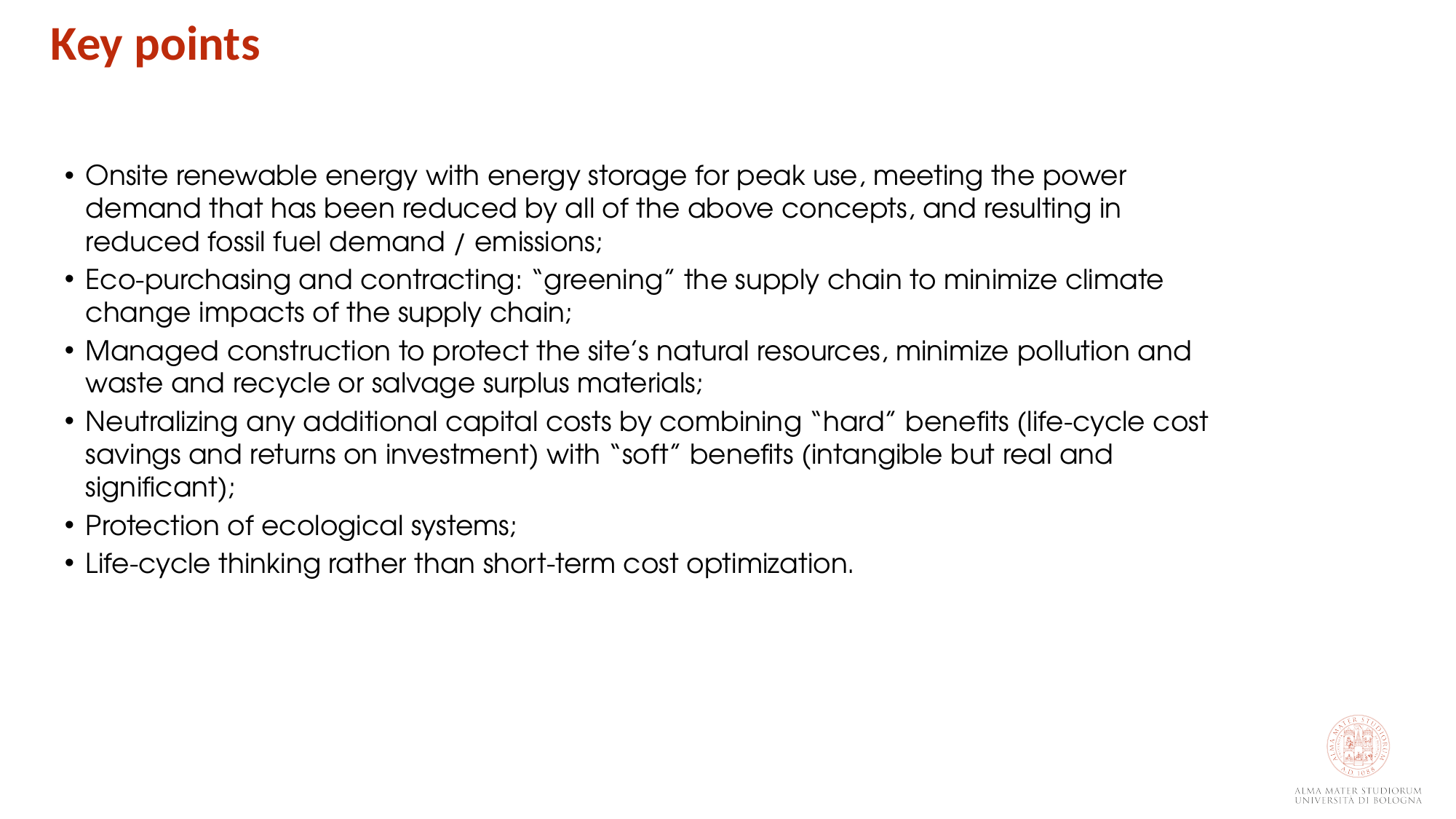

Key points
Onsite renewable energy with energy storage for peak use, meeting the power demand that has been reduced by all of the above concepts, and resulting in reduced fossil fuel demand / emissions;
Eco-purchasing and contracting: “greening” the supply chain to minimize climate change impacts of the supply chain;
Managed construction to protect the site’s natural resources, minimize pollution and waste and recycle or salvage surplus materials;
Neutralizing any additional capital costs by combining “hard” benefits (life-cycle cost savings and returns on investment) with “soft” benefits (intangible but real and significant);
Protection of ecological systems;
Life-cycle thinking rather than short-term cost optimization.